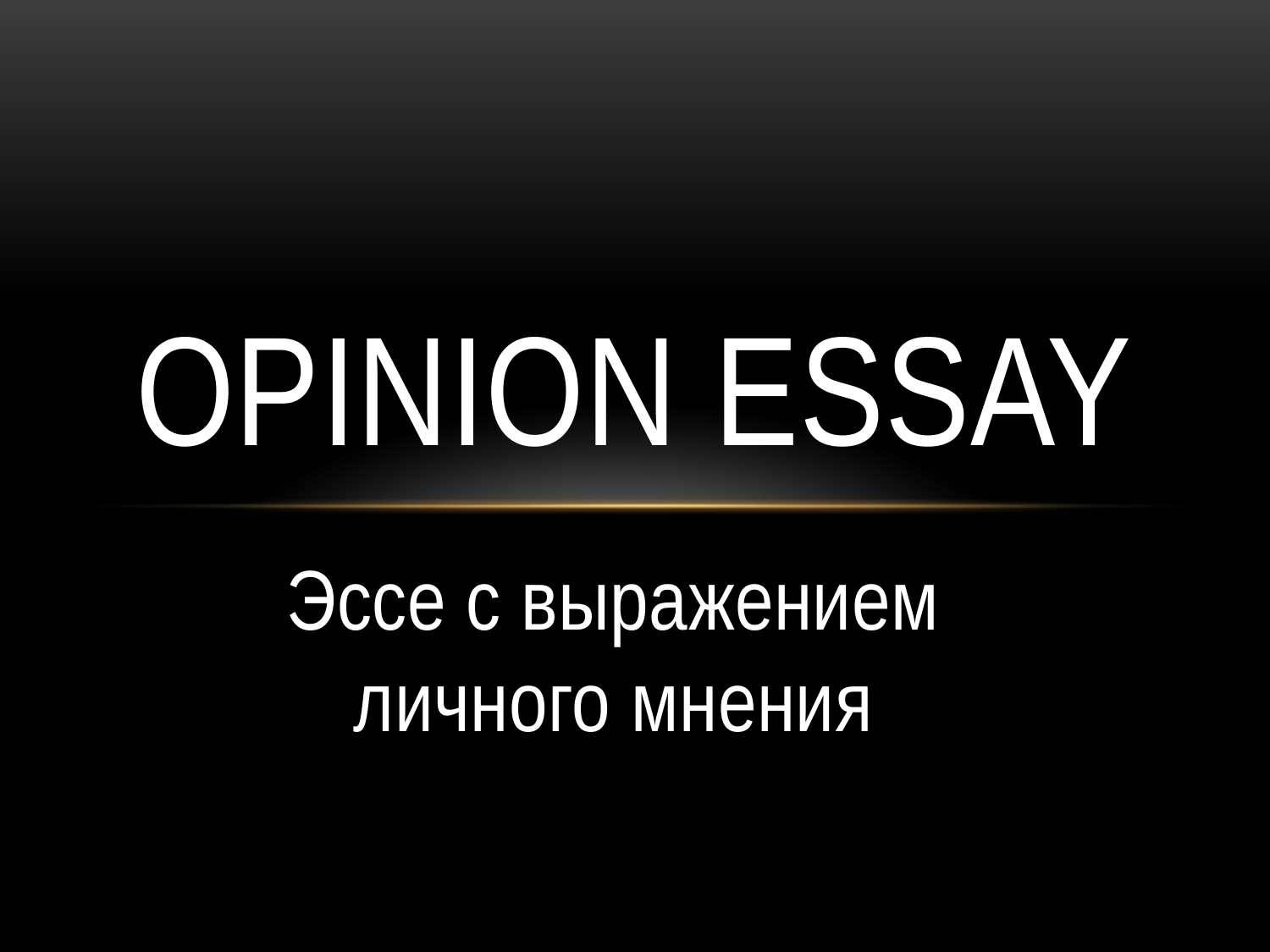

# Opinion Essay
Эссе с выражением личного мнения